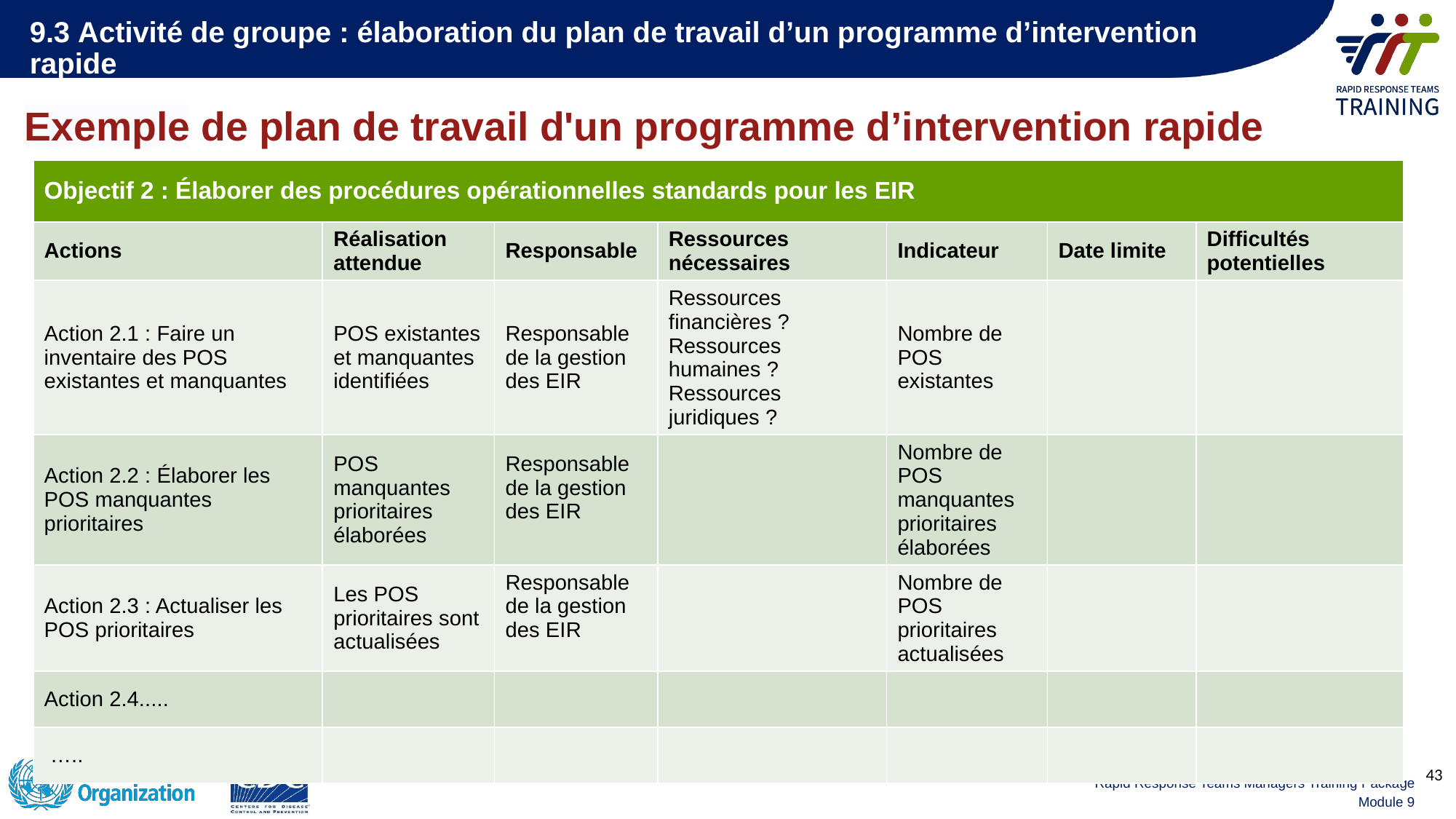

9.3 Activité de groupe : élaboration du plan de travail dʼun programme d’intervention rapide
Exemple de plan de travail d'un programme d’intervention rapide

| Objectif 2 : Élaborer des procédures opérationnelles standards pour les EIR |  |  |  |  |  |  |
| --- | --- | --- | --- | --- | --- | --- |
| Actions | Réalisation attendue | Responsable | Ressources nécessaires | Indicateur | Date limite | Difficultés potentielles |
| Action 2.1 : Faire un inventaire des POS existantes et manquantes | POS existantes et manquantes identifiées | Responsable de la gestion des EIR | Ressources financières ? Ressources humaines ? Ressources juridiques ? | Nombre de POS existantes |  |  |
| Action 2.2 : Élaborer les POS manquantes prioritaires | POS manquantes prioritaires élaborées | Responsable  de la gestion des EIR |  | Nombre de POS manquantes prioritaires élaborées |  |  |
| Action 2.3 : Actualiser les POS prioritaires | Les POS prioritaires sont actualisées | Responsable  de la gestion des EIR |  | Nombre de POS prioritaires actualisées |  |  |
| Action 2.4..... |  |  |  |  |  |  |
| ….. |  |  |  |  |  |  |
43